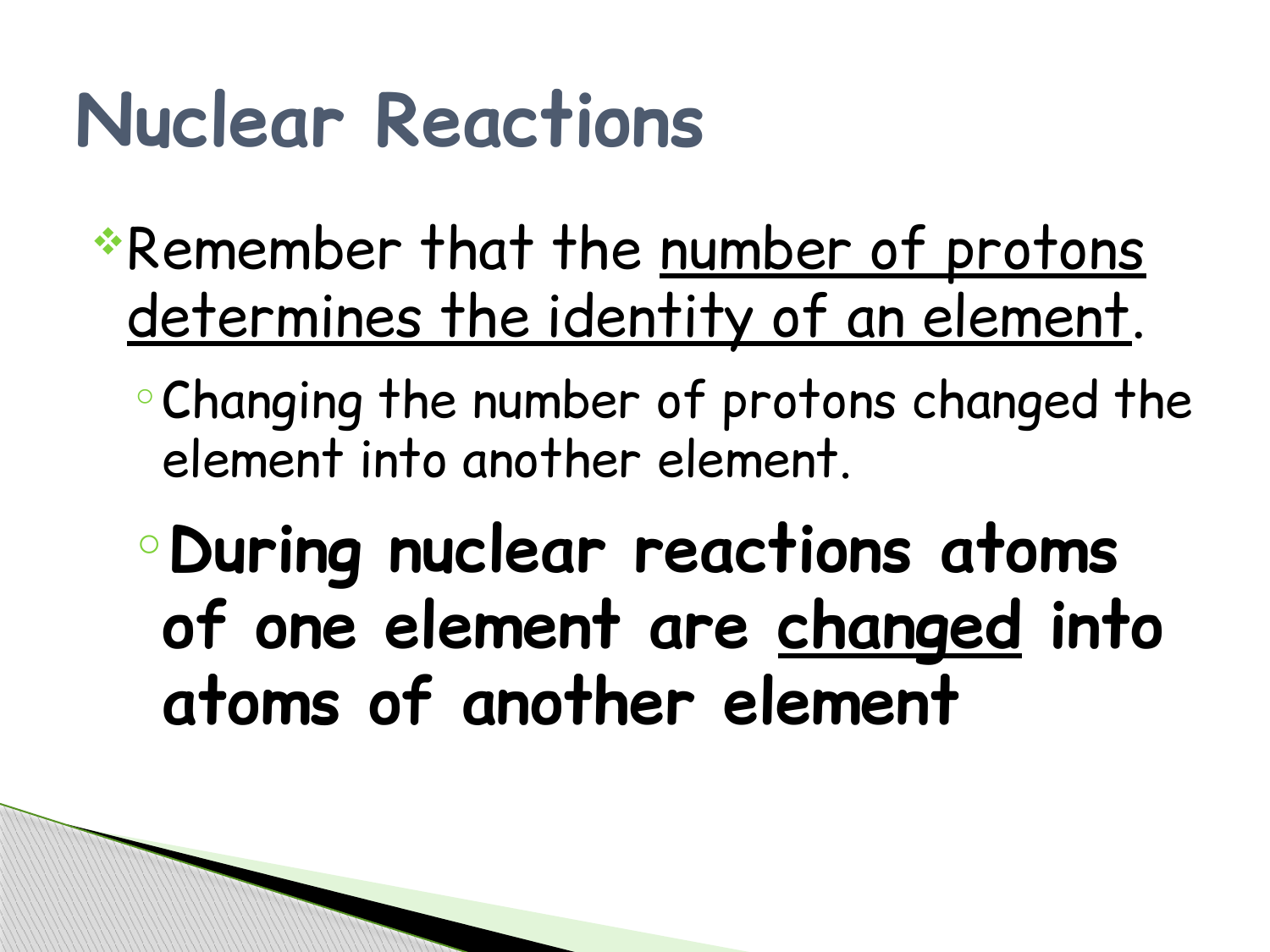

# Nuclear Reactions
Remember that the number of protons determines the identity of an element.
Changing the number of protons changed the element into another element.
During nuclear reactions atoms of one element are changed into atoms of another element